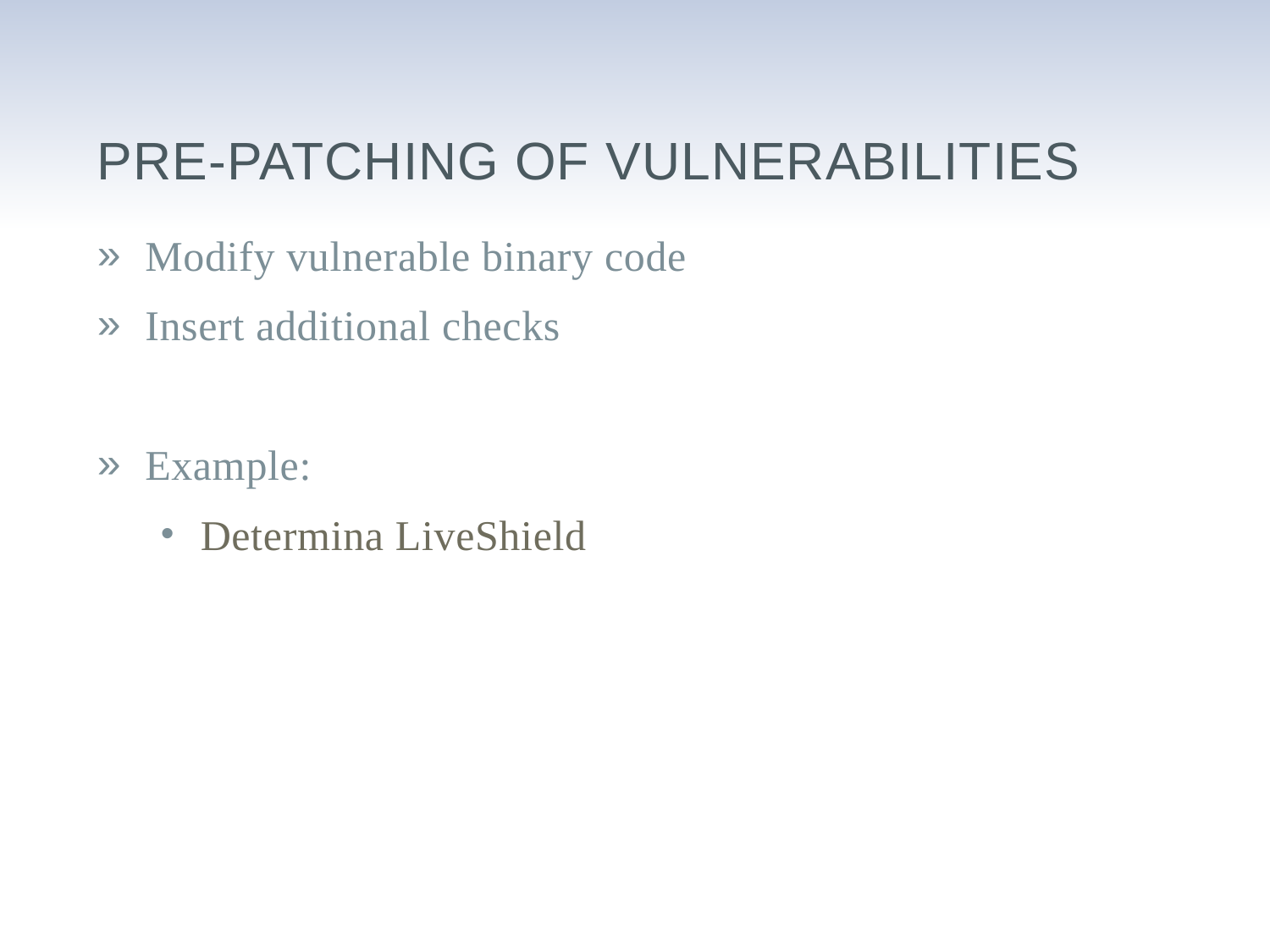

# Pre-patching of vulnerabilities
Modify vulnerable binary code
Insert additional checks

Example:
Determina LiveShield